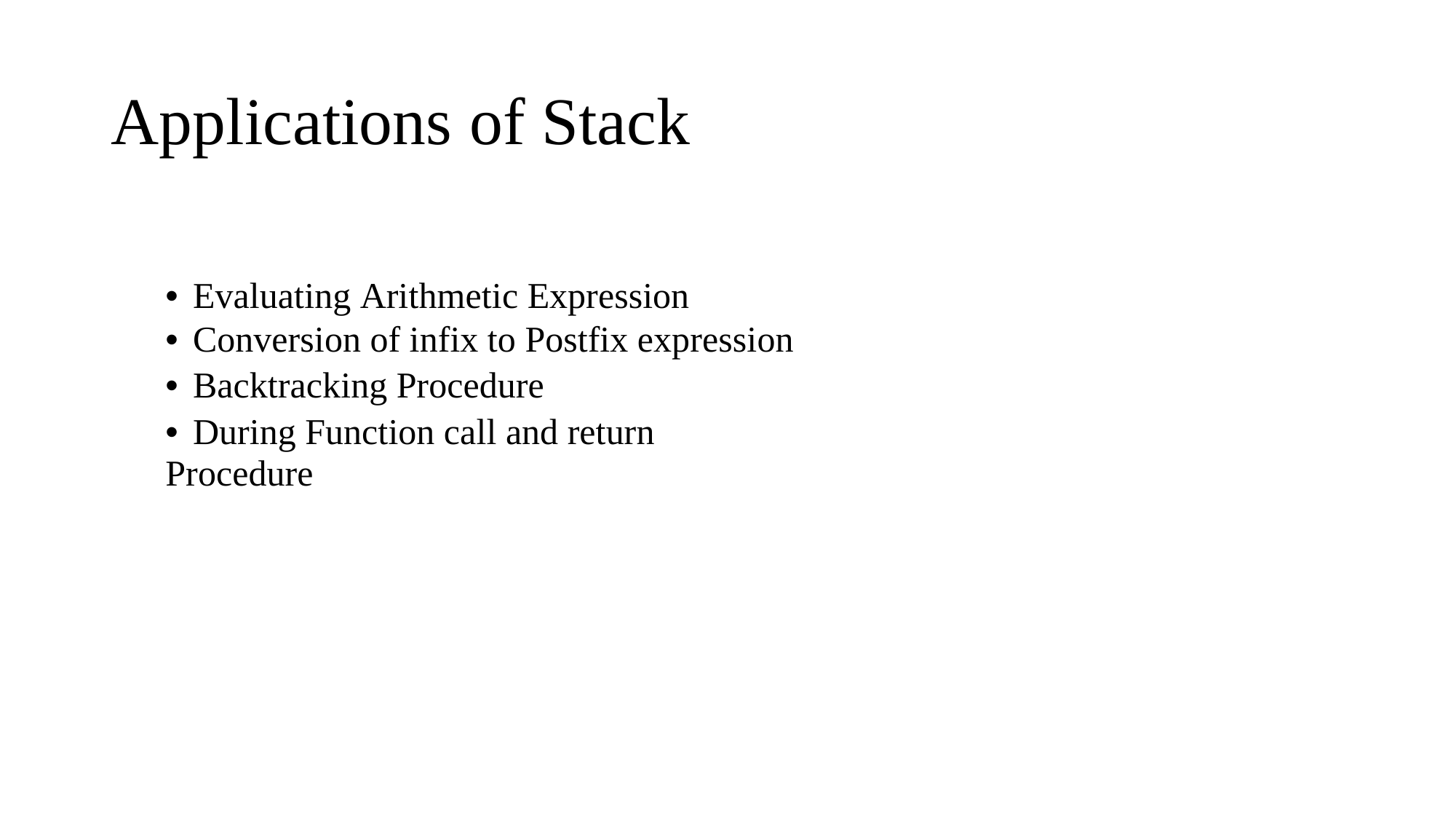

Applications of Stack
• Evaluating Arithmetic Expression
• Conversion of infix to Postfix expression
• Backtracking Procedure
• During Function call and return Procedure